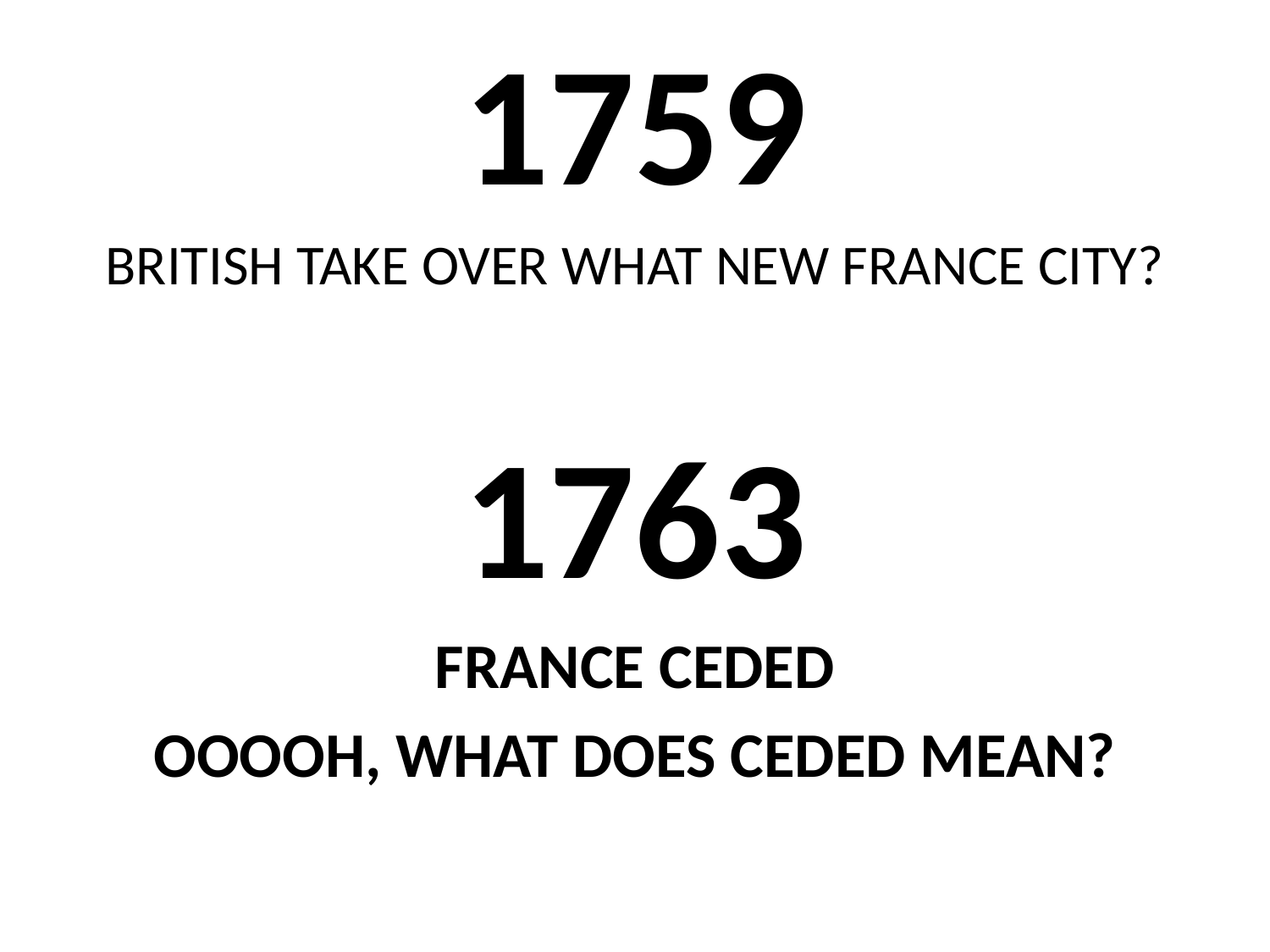

# 1759
BRITISH TAKE OVER WHAT NEW FRANCE CITY?

1763
FRANCE CEDED
OOOOH, WHAT DOES CEDED MEAN?